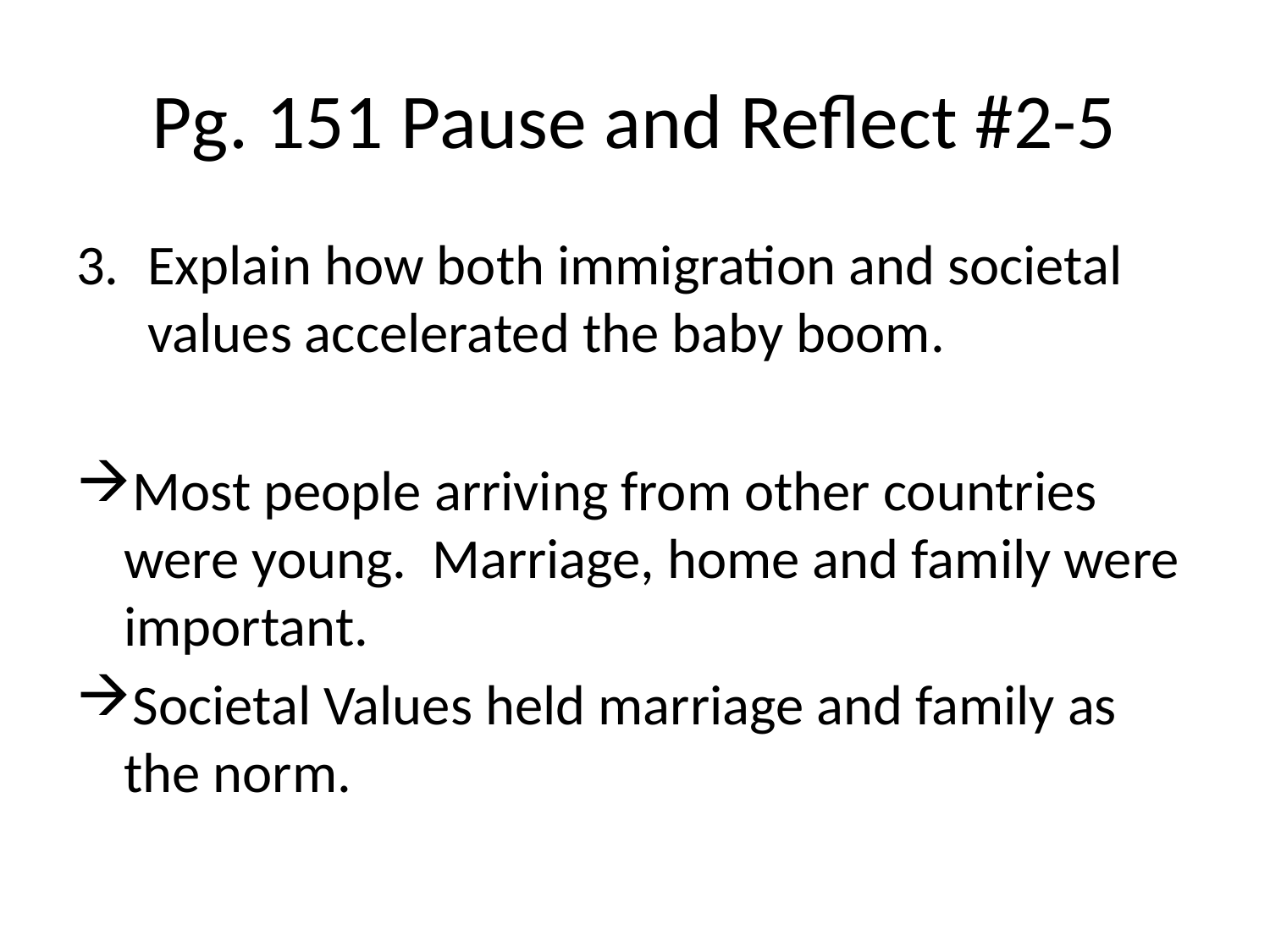

# Pg. 151 Pause and Reflect #2-5
Explain how both immigration and societal values accelerated the baby boom.

Most people arriving from other countries were young.  Marriage, home and family were important.
Societal Values held marriage and family as the norm.